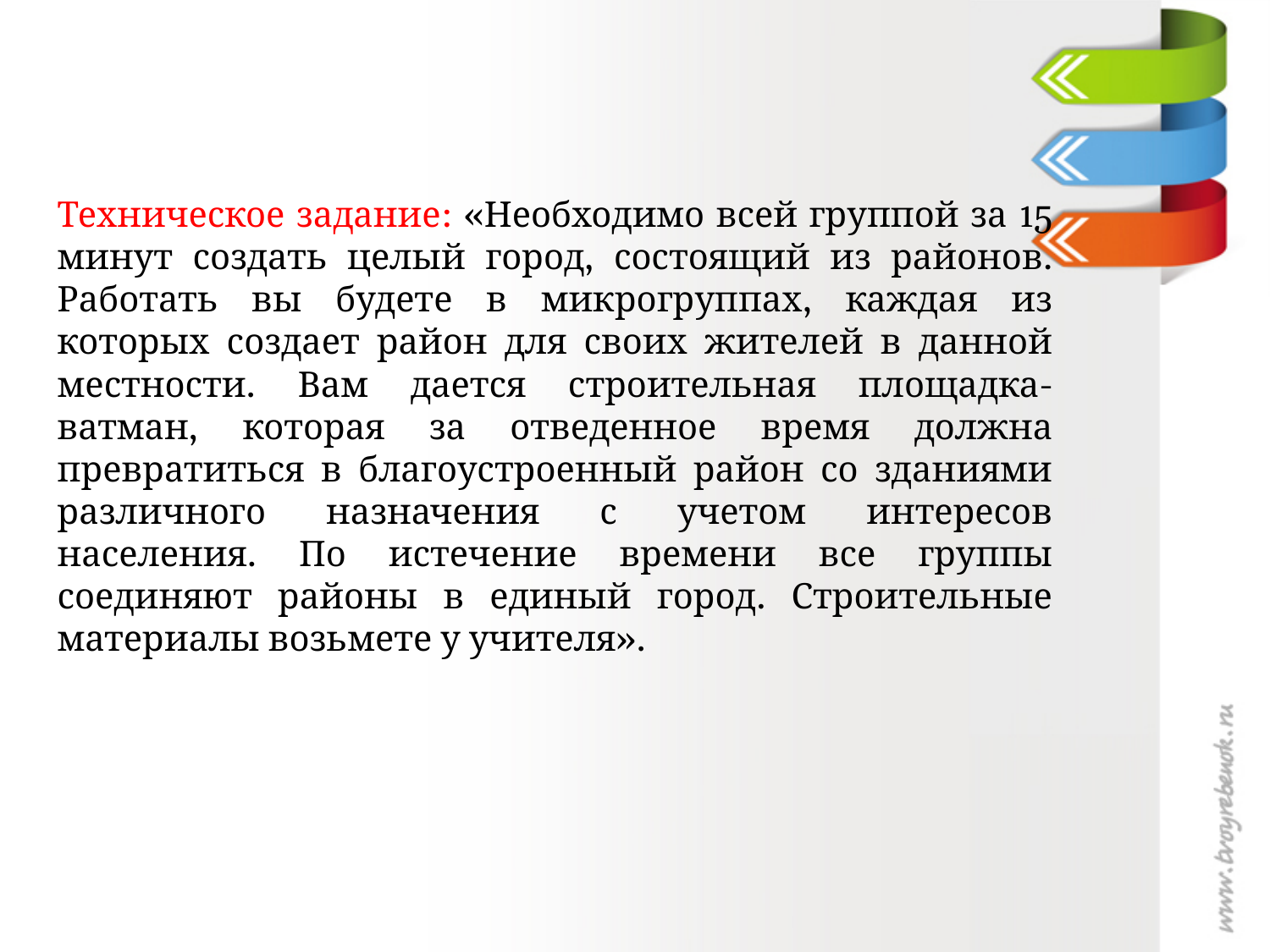

Техническое задание: «Необходимо всей группой за 15 минут создать целый город, состоящий из районов. Работать вы будете в микрогруппах, каждая из которых создает район для своих жителей в данной местности. Вам дается строительная площадка-ватман, которая за отведенное время должна превратиться в благоустроенный район со зданиями различного назначения с учетом интересов населения. По истечение времени все группы соединяют районы в единый город. Строительные материалы возьмете у учителя».